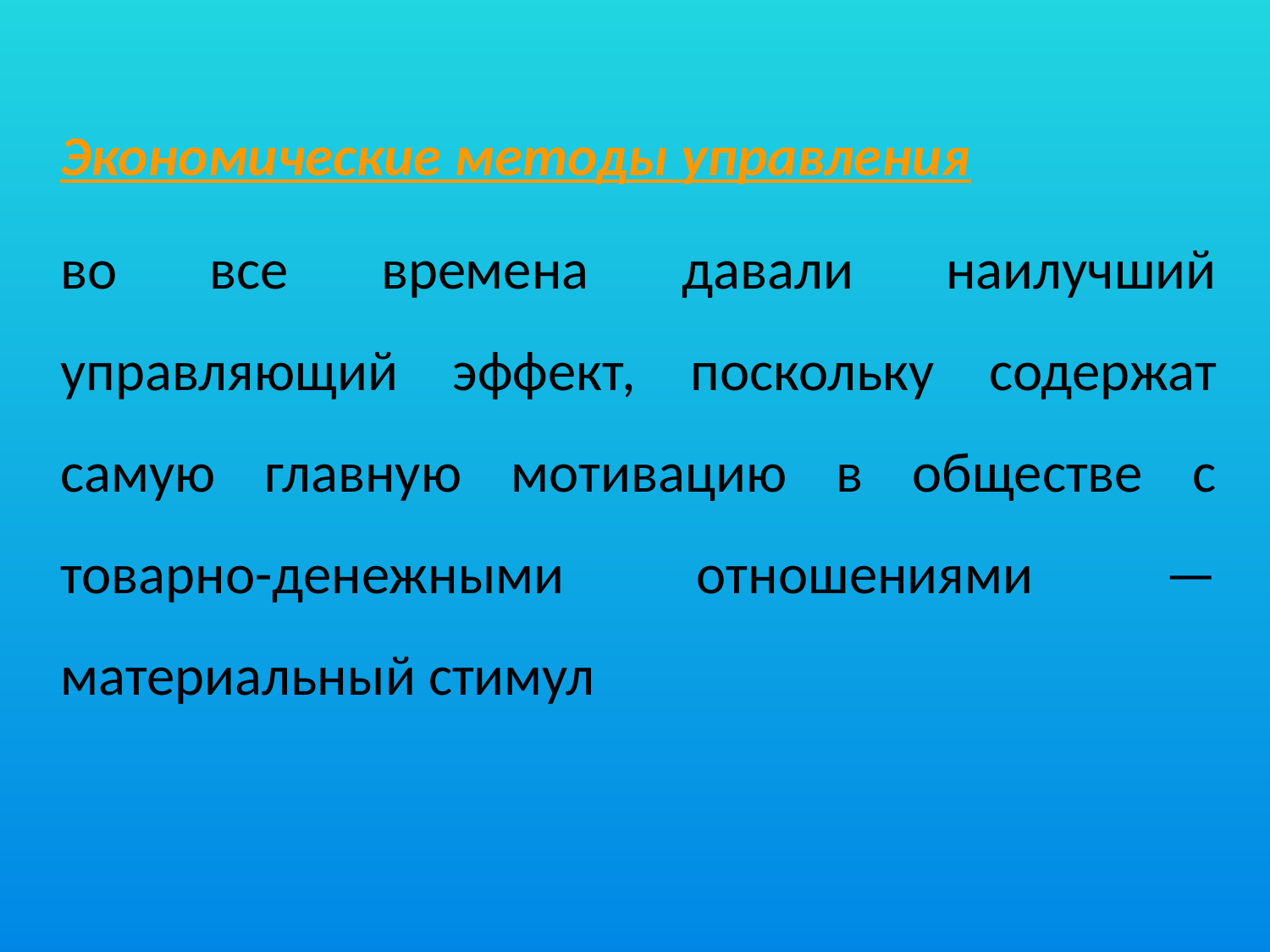

Экономические методы управления
	во все времена давали наилучший управляющий эффект, поскольку содержат самую главную мотивацию в обществе с товарно-денежными отношениями — материальный стимул